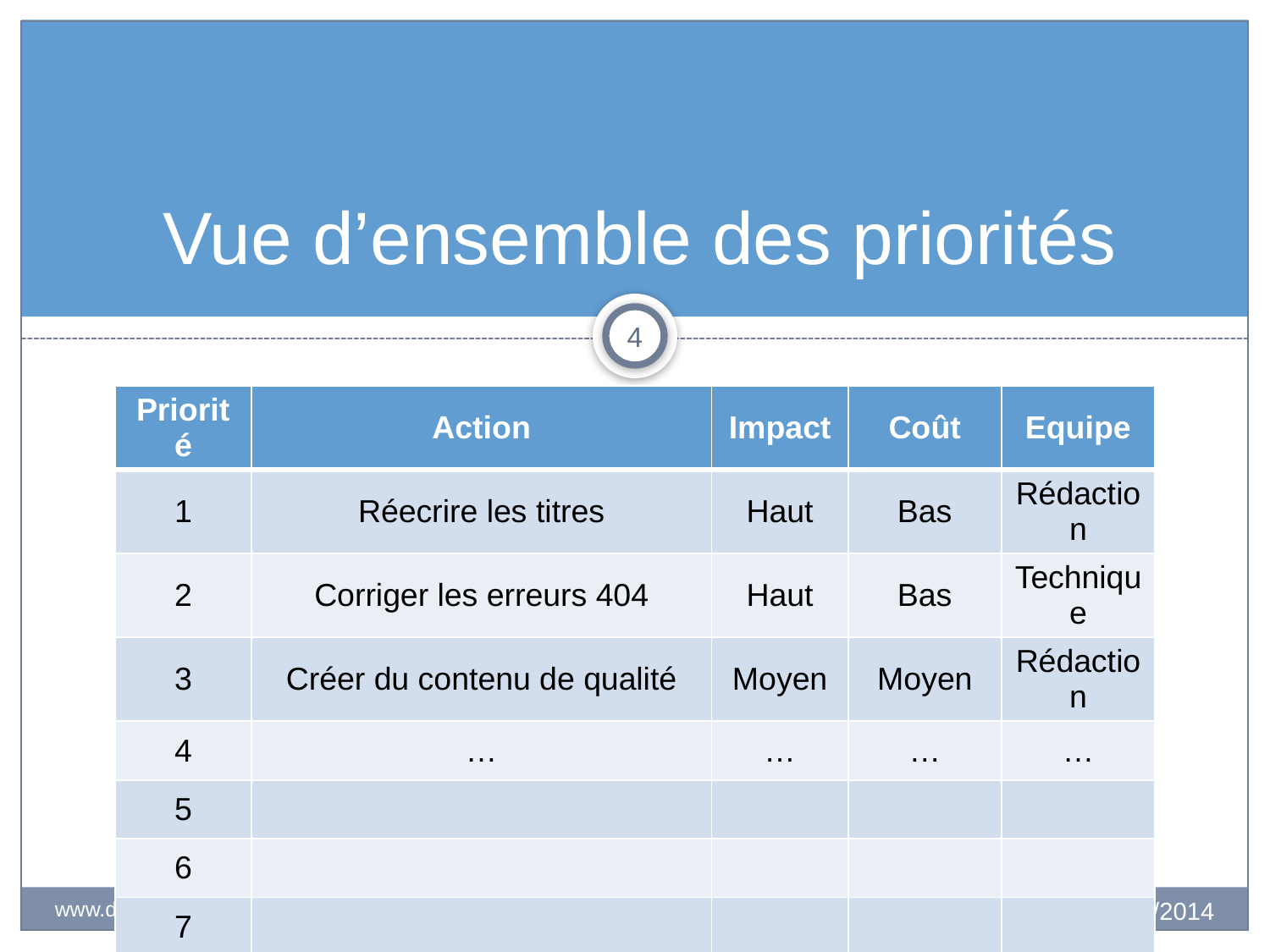

# Vue d’ensemble des priorités
4
| Priorité | Action | Impact | Coût | Equipe |
| --- | --- | --- | --- | --- |
| 1 | Réecrire les titres | Haut | Bas | Rédaction |
| 2 | Corriger les erreurs 404 | Haut | Bas | Technique |
| 3 | Créer du contenu de qualité | Moyen | Moyen | Rédaction |
| 4 | … | … | … | … |
| 5 |  |  |  |  |
| 6 |  |  |  |  |
| 7 |  |  |  |  |
27/10/2014
www.domaine.com